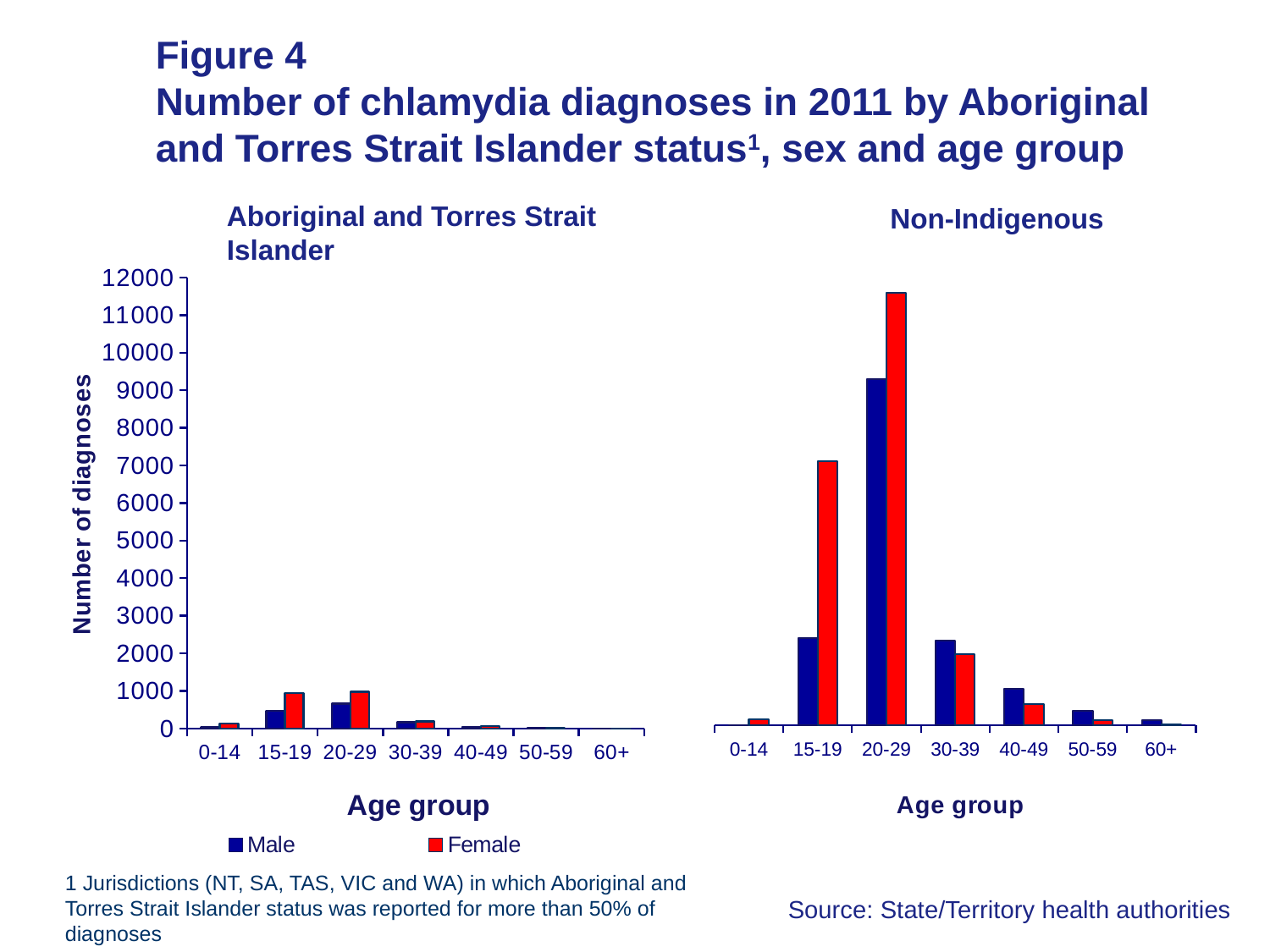

# Figure 4 Number of chlamydia diagnoses in 2011 by Aboriginal and Torres Strait Islander status1, sex and age group
Aboriginal and Torres Strait Islander
Non-Indigenous

### Chart

| Category | Male | Female |
|---|---|---|
| 0-14 | 19.0 | 166.0 |
| 15-19 | 2310.0 | 7001.0 |
| 20-29 | 9178.0 | 11470.0 |
| 30-39 | 2260.0 | 1898.0 |
| 40-49 | 982.0 | 561.0 |
| 50-59 | 396.0 | 135.0 |
| 60+ | 150.0 | 30.0 |

### Chart

| Category | Male | Female |
|---|---|---|
| 0-14 | 30.0 | 134.0 |
| 15-19 | 467.0 | 937.0 |
| 20-29 | 660.0 | 971.0 |
| 30-39 | 167.0 | 189.0 |
| 40-49 | 41.0 | 65.0 |
| 50-59 | 19.0 | 8.0 |
| 60+ | 1.0 | 1.0 |
1 Jurisdictions (NT, SA, TAS, VIC and WA) in which Aboriginal and Torres Strait Islander status was reported for more than 50% of diagnoses
 Source: State/Territory health authorities